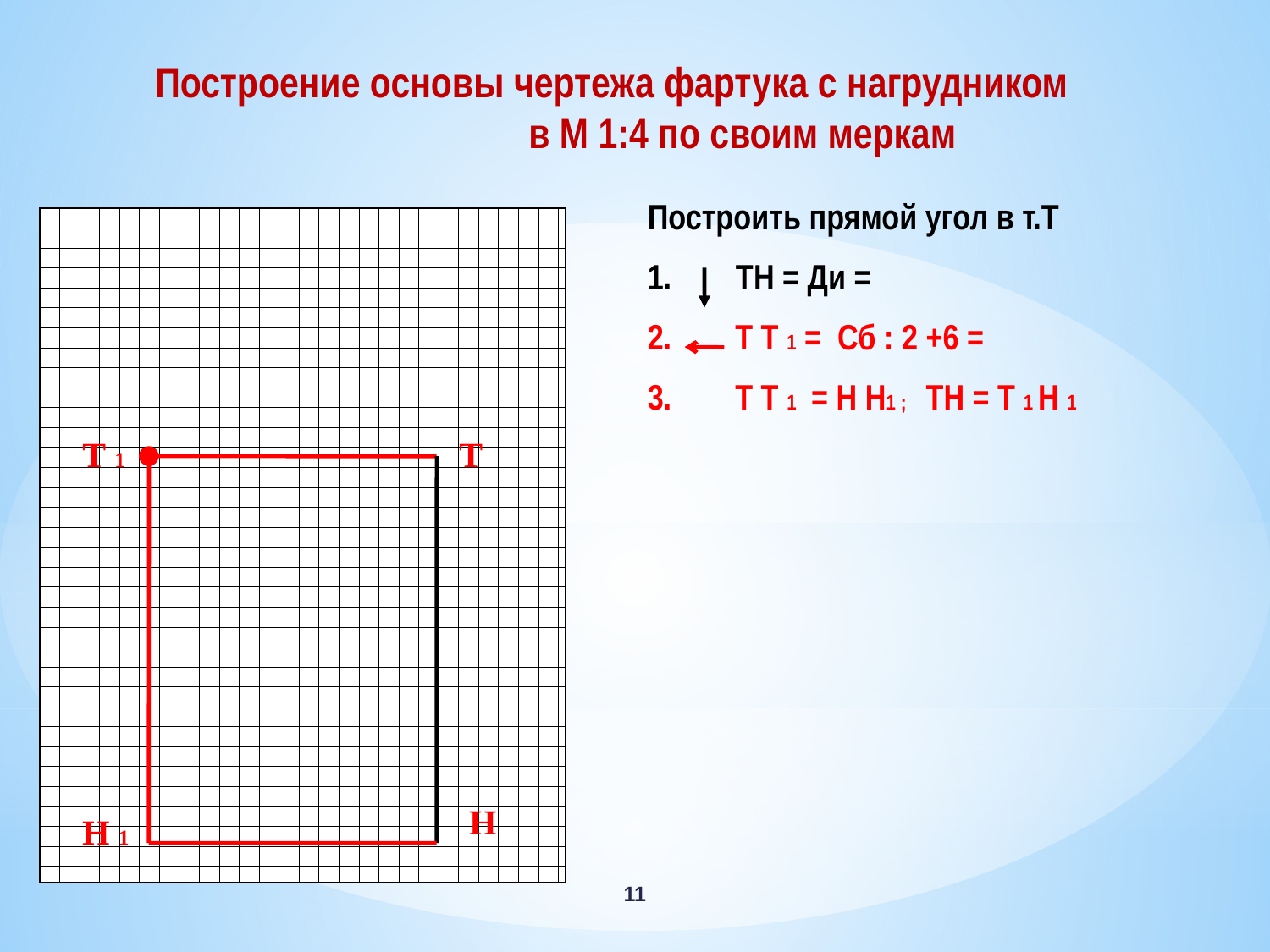

Построение основы чертежа фартука с нагрудником                            в М 1:4 по своим меркам
Построить прямой угол в т.Т
1.        ТН = Ди =
   Т Т 1 =  Сб : 2 +6 =
   Т Т 1   = Н Н1 ;    ТН = Т 1 Н 1

Т 1
Т

Н
Н 1
11